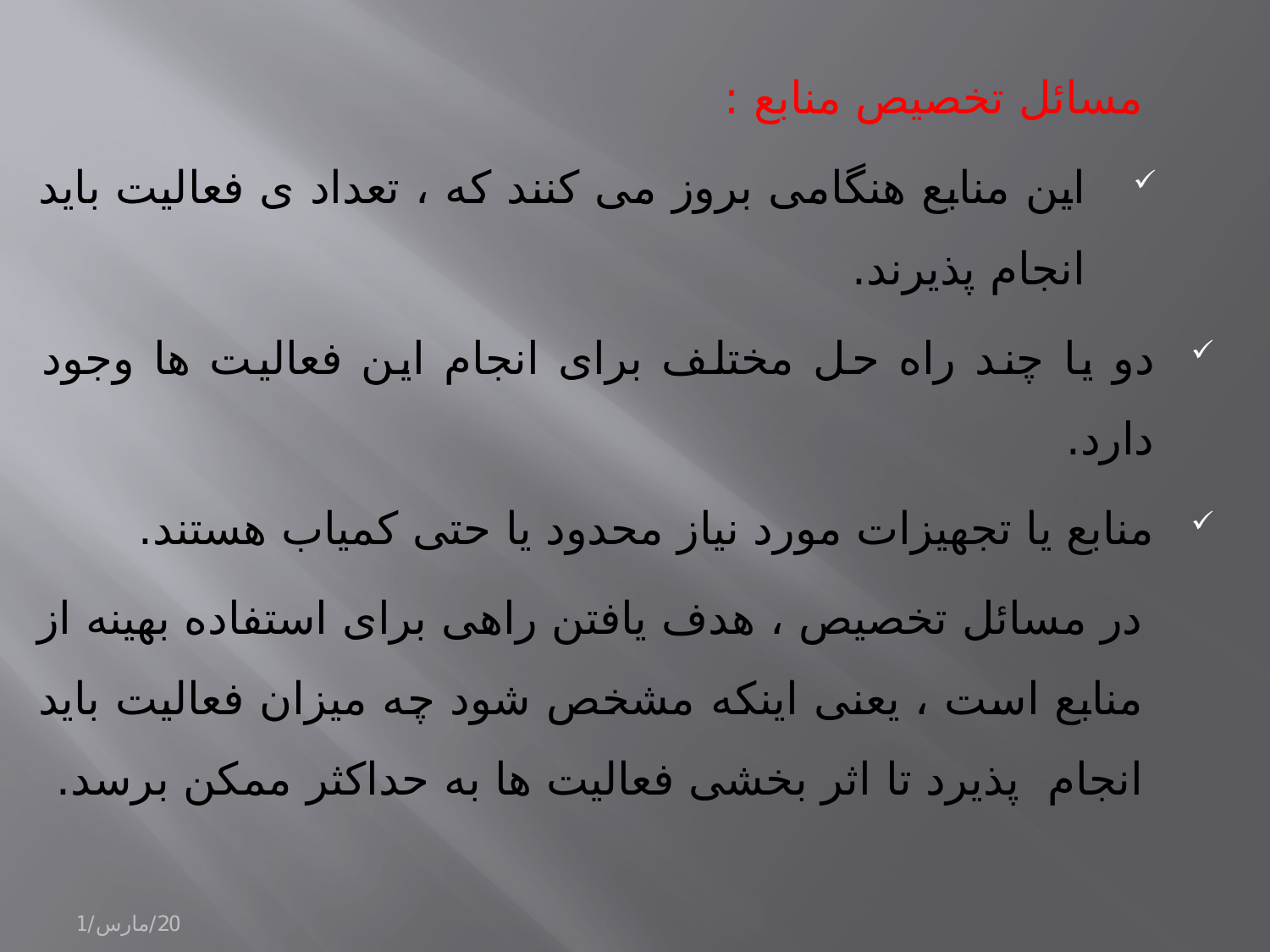

مسائل تخصیص منابع :
این منابع هنگامی بروز می کنند که ، تعداد ی فعالیت باید انجام پذیرند.
دو یا چند راه حل مختلف برای انجام این فعالیت ها وجود دارد.
منابع یا تجهیزات مورد نیاز محدود یا حتی کمیاب هستند.
در مسائل تخصیص ، هدف یافتن راهی برای استفاده بهینه از منابع است ، یعنی اینکه مشخص شود چه میزان فعالیت باید انجام  پذیرد تا اثر بخشی فعالیت ها به حداکثر ممکن برسد.

20/مارس/1